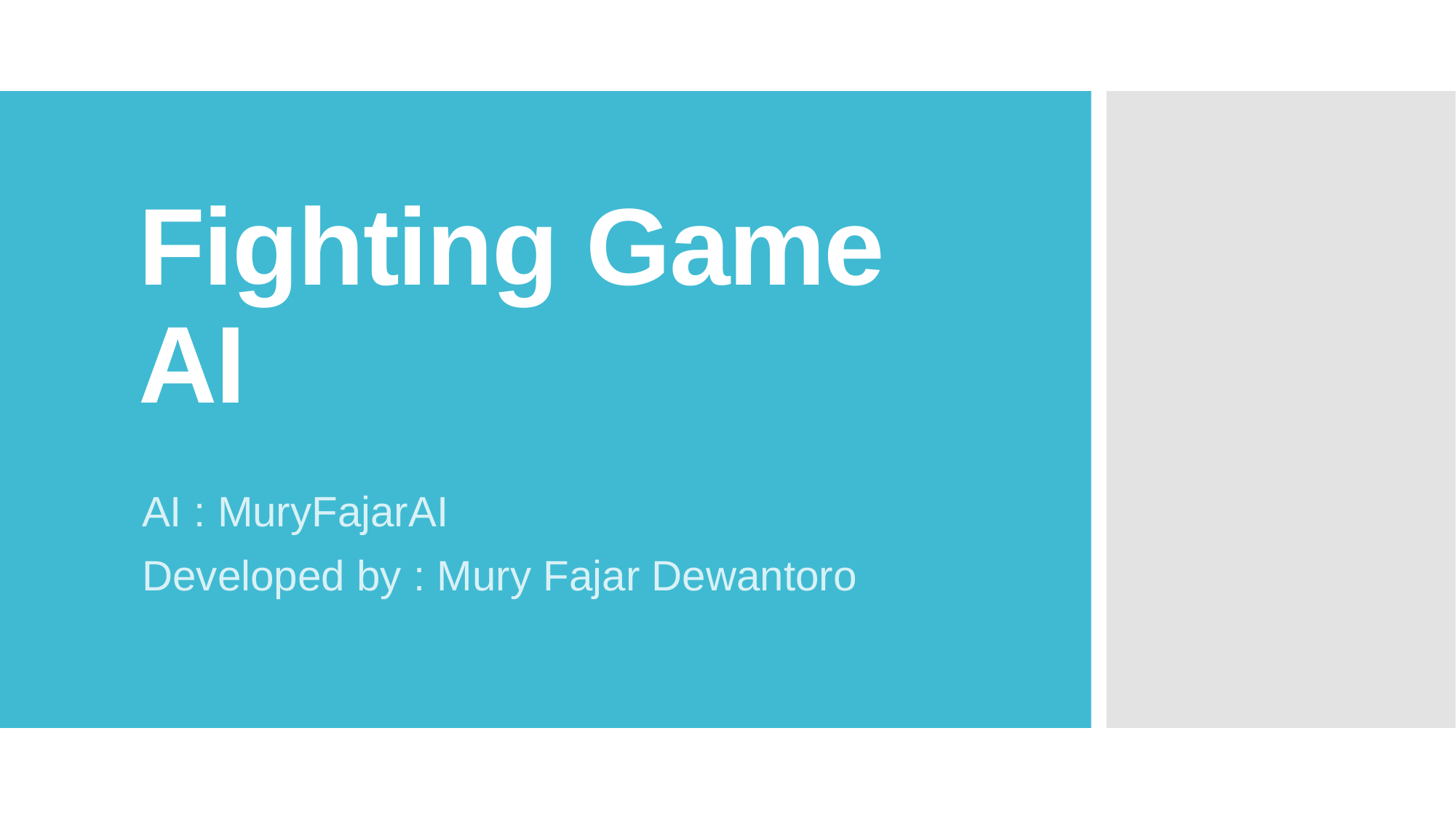

# Fighting Game AI
AI : MuryFajarAI
Developed by : Mury Fajar Dewantoro